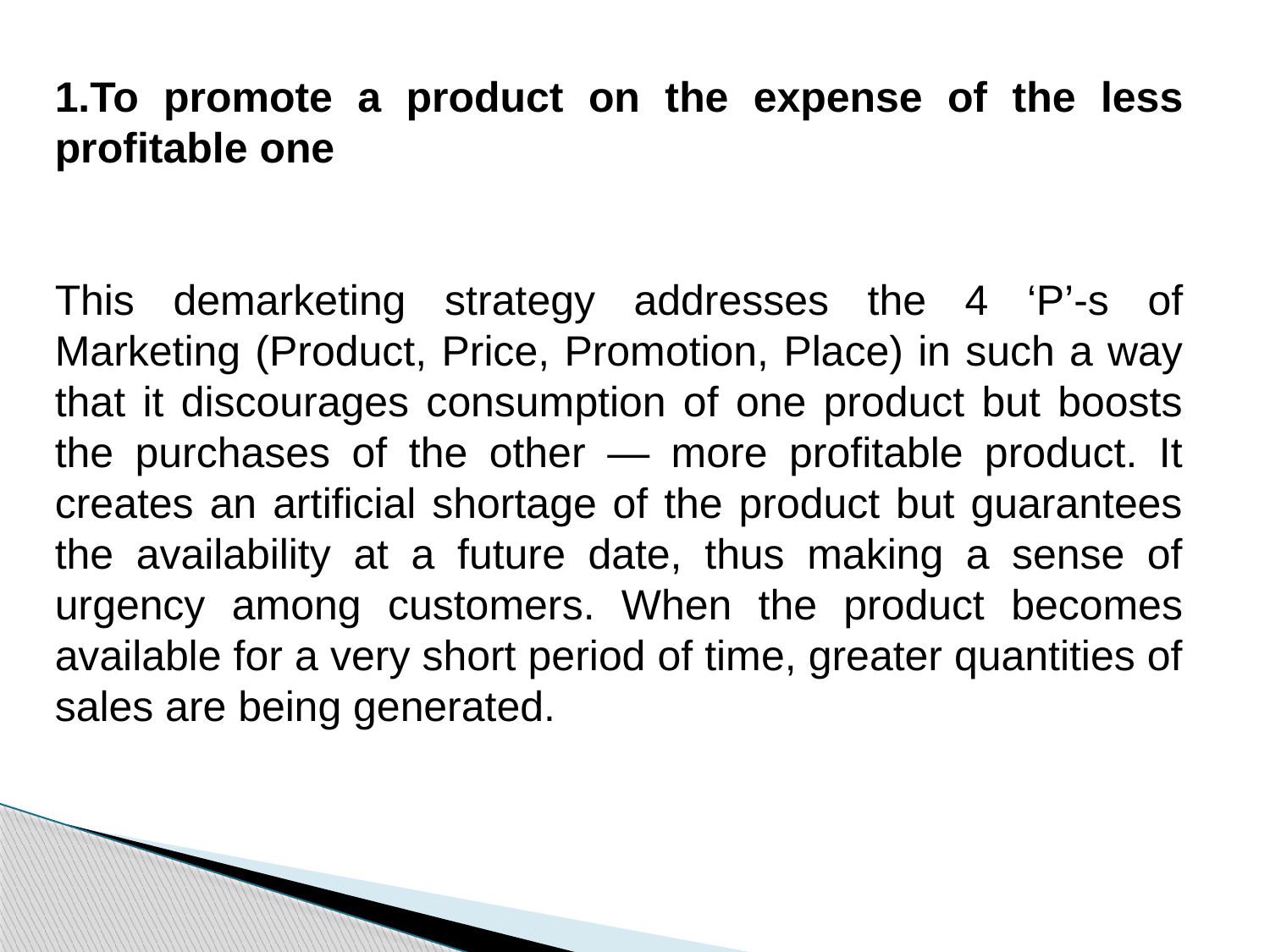

1.To promote a product on the expense of the less profitable one

This demarketing strategy addresses the 4 ‘P’-s of Marketing (Product, Price, Promotion, Place) in such a way that it discourages consumption of one product but boosts the purchases of the other — more profitable product. It creates an artificial shortage of the product but guarantees the availability at a future date, thus making a sense of urgency among customers. When the product becomes available for a very short period of time, greater quantities of sales are being generated.